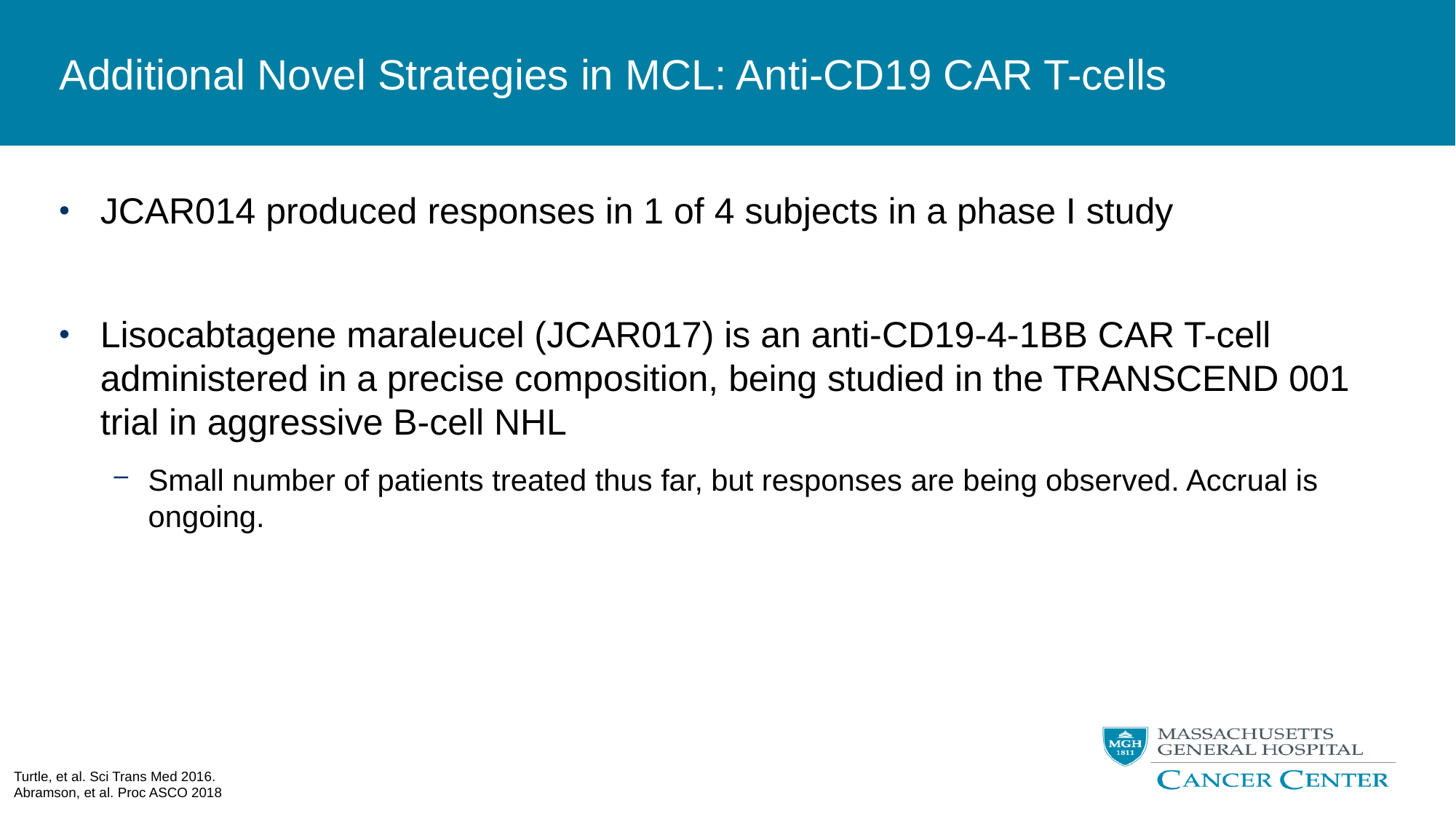

# Additional Novel Strategies in MCL: Anti-CD19 CAR T-cells
JCAR014 produced responses in 1 of 4 subjects in a phase I study

Lisocabtagene maraleucel (JCAR017) is an anti-CD19-4-1BB CAR T-cell administered in a precise composition, being studied in the TRANSCEND 001 trial in aggressive B-cell NHL
Small number of patients treated thus far, but responses are being observed. Accrual is ongoing.

Turtle, et al. Sci Trans Med 2016.
Abramson, et al. Proc ASCO 2018